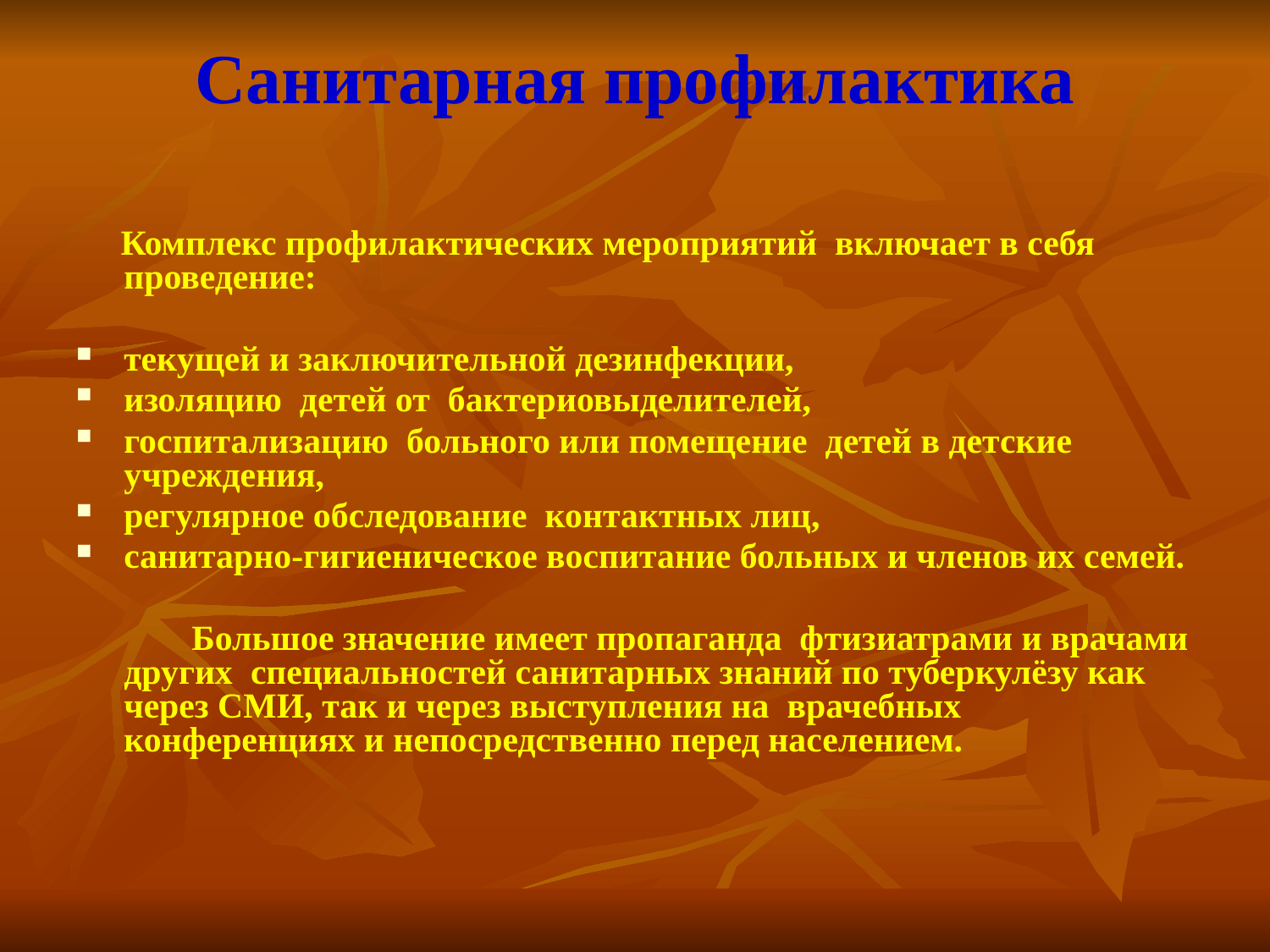

# Санитарная профилактика
     Комплекс профилактических мероприятий  включает в себя проведение:

текущей и заключительной дезинфекции,
изоляцию  детей от  бактериовыделителей,
госпитализацию  больного или помещение  детей в детские учреждения,
регулярное обследование  контактных лиц,
санитарно-гигиеническое воспитание больных и членов их семей.

             Большое значение имеет пропаганда  фтизиатрами и врачами других  специальностей санитарных знаний по туберкулёзу как  через СМИ, так и через выступления на  врачебных конференциях и непосредственно перед населением.